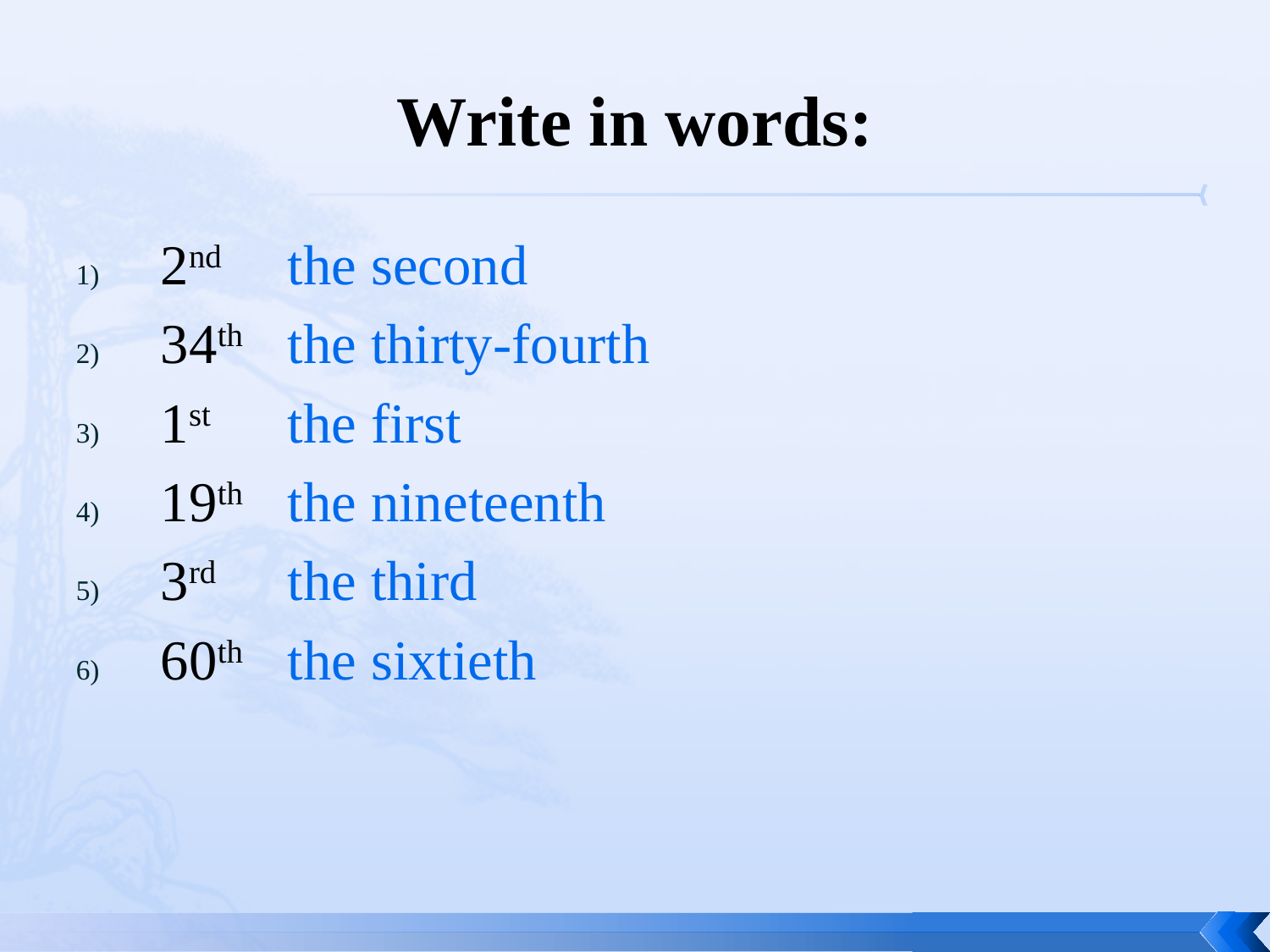

# Write in words:
2nd 	the second
34th 	the thirty-fourth
1st	the first
19th	the nineteenth
3rd	the third
60th	the sixtieth